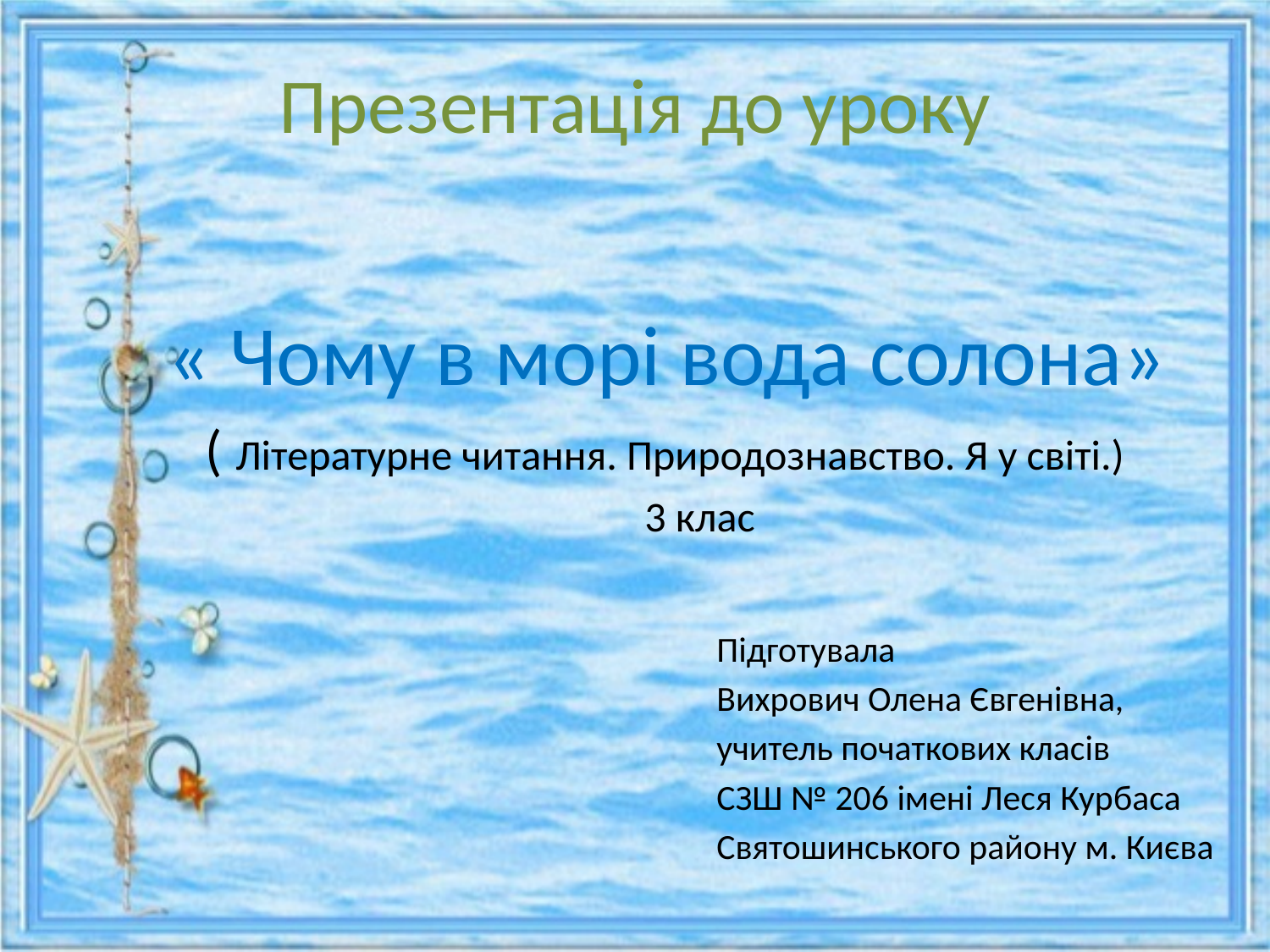

# Презентація до уроку

« Чому в морі вода солона»
   ( Літературне читання. Природознавство. Я у світі.)
3 клас

Підготувала
Вихрович Олена Євгенівна,
учитель початкових класів
СЗШ № 206 імені Леся Курбаса
Святошинського району м. Києва